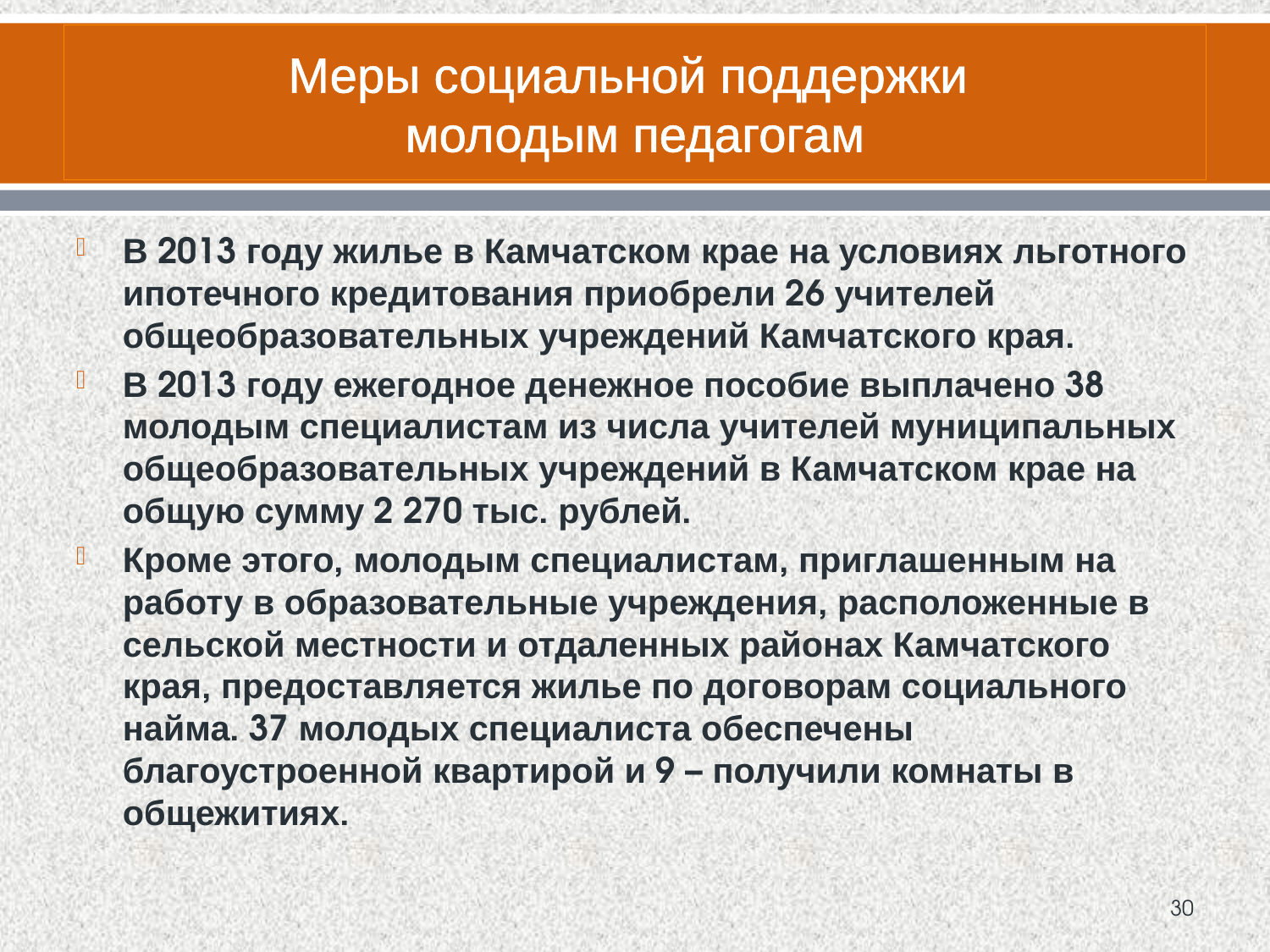

# Меры социальной поддержки молодым педагогам
В 2013 году жилье в Камчатском крае на условиях льготного ипотечного кредитования приобрели 26 учителей общеобразовательных учреждений Камчатского края.
В 2013 году ежегодное денежное пособие выплачено 38 молодым специалистам из числа учителей муниципальных общеобразовательных учреждений в Камчатском крае на общую сумму 2 270 тыс. рублей.
Кроме этого, молодым специалистам, приглашенным на работу в образовательные учреждения, расположенные в сельской местности и отдаленных районах Камчатского края, предоставляется жилье по договорам социального найма. 37 молодых специалиста обеспечены благоустроенной квартирой и 9 – получили комнаты в общежитиях.

30